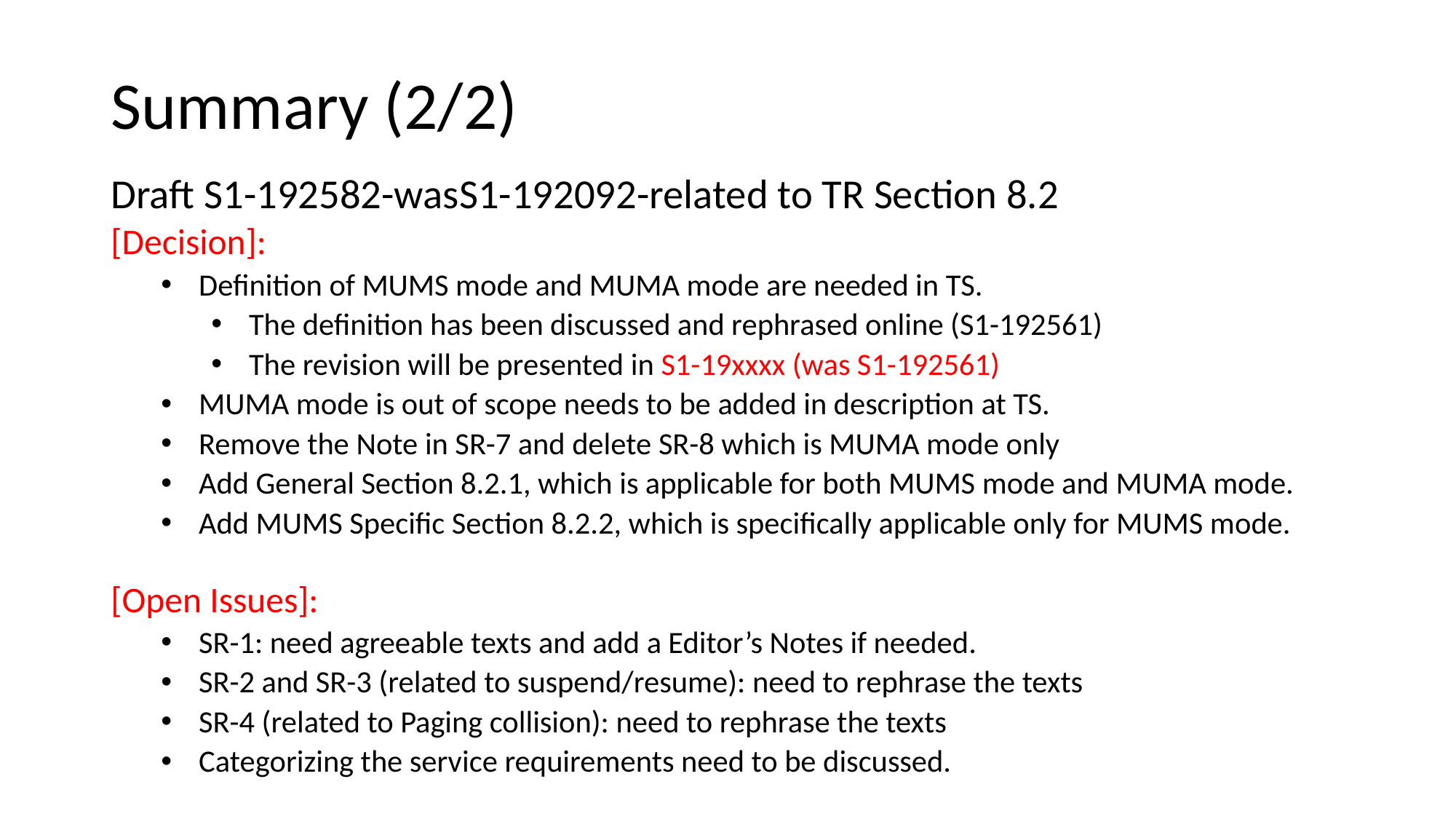

# Summary (2/2)
Draft S1-192582-wasS1-192092-related to TR Section 8.2
[Decision]:
Definition of MUMS mode and MUMA mode are needed in TS.
The definition has been discussed and rephrased online (S1-192561)
The revision will be presented in S1-19xxxx (was S1-192561)
MUMA mode is out of scope needs to be added in description at TS.
Remove the Note in SR-7 and delete SR-8 which is MUMA mode only
Add General Section 8.2.1, which is applicable for both MUMS mode and MUMA mode.
Add MUMS Specific Section 8.2.2, which is specifically applicable only for MUMS mode.

[Open Issues]:
SR-1: need agreeable texts and add a Editor’s Notes if needed.
SR-2 and SR-3 (related to suspend/resume): need to rephrase the texts
SR-4 (related to Paging collision): need to rephrase the texts
Categorizing the service requirements need to be discussed.